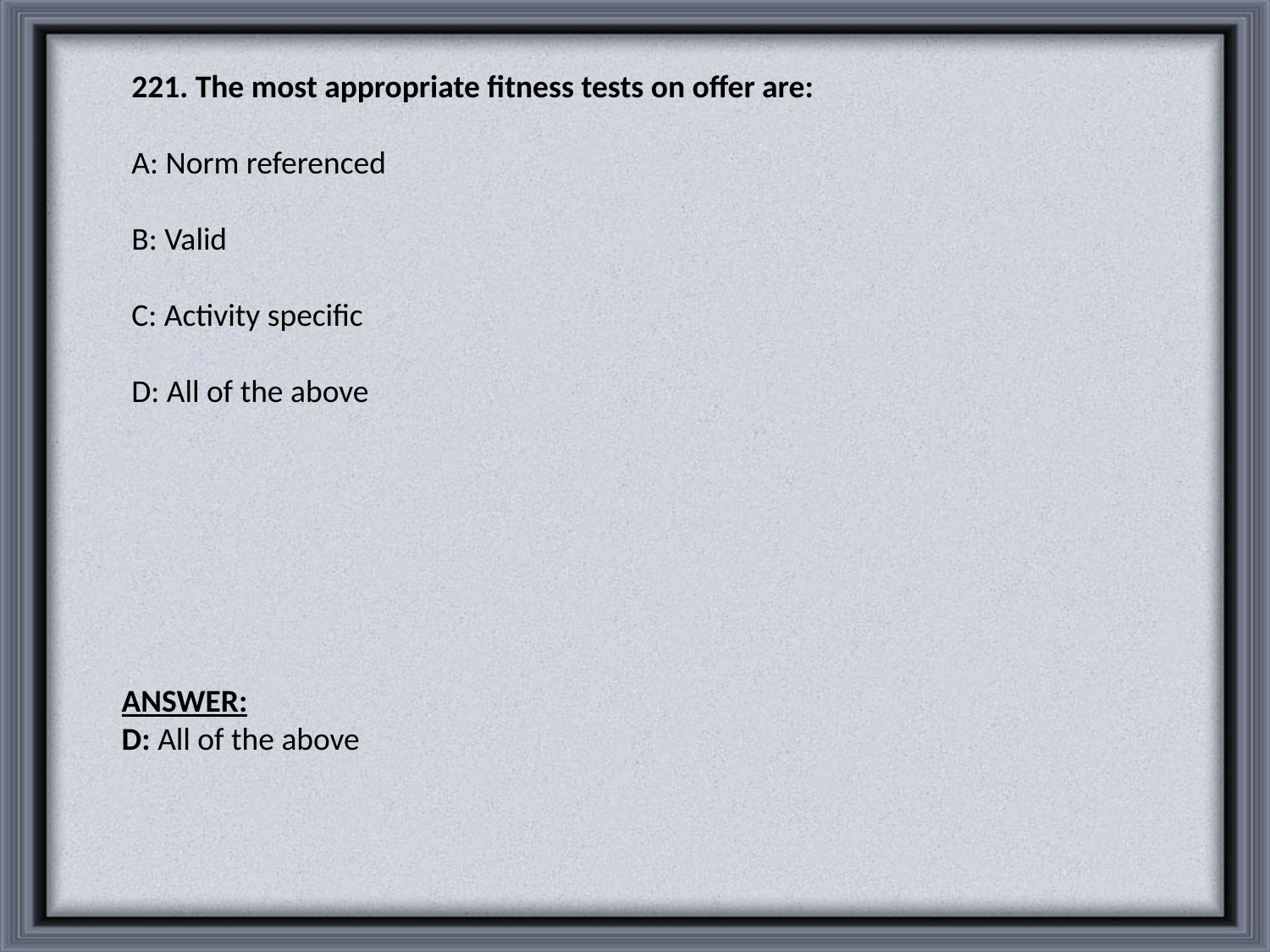

221. The most appropriate fitness tests on offer are:

A: Norm referenced

B: Valid

C: Activity specific

D: All of the above

ANSWER:
D: All of the above